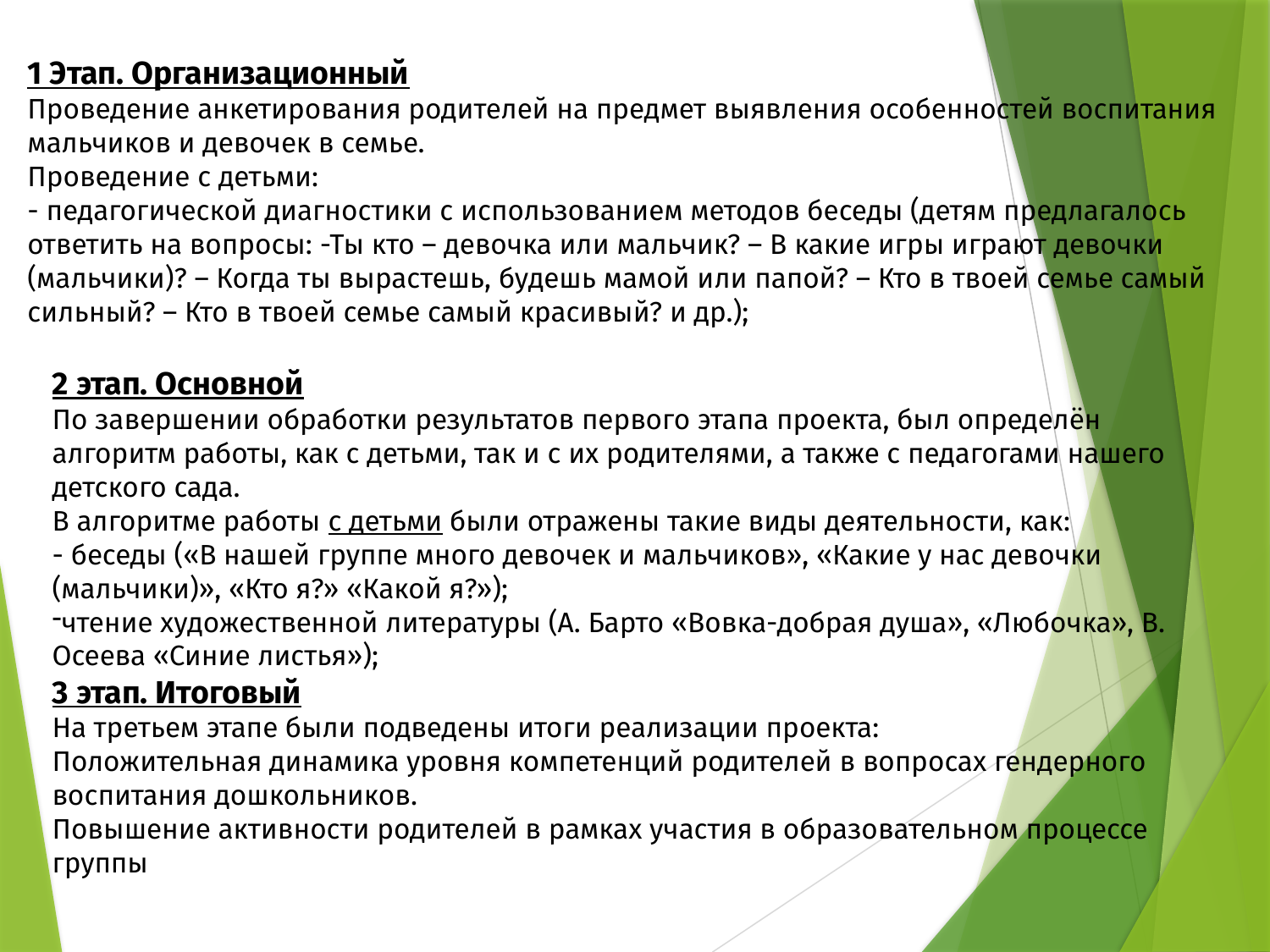

1 Этап. Организационный
Проведение анкетирования родителей на предмет выявления особенностей воспитания мальчиков и девочек в семье.
Проведение с детьми:
- педагогической диагностики с использованием методов беседы (детям предлагалось ответить на вопросы: -Ты кто – девочка или мальчик? – В какие игры играют девочки (мальчики)? – Когда ты вырастешь, будешь мамой или папой? – Кто в твоей семье самый сильный? – Кто в твоей семье самый красивый? и др.);
2 этап. Основной
По завершении обработки результатов первого этапа проекта, был определён алгоритм работы, как с детьми, так и с их родителями, а также с педагогами нашего детского сада.
В алгоритме работы с детьми были отражены такие виды деятельности, как:
- беседы («В нашей группе много девочек и мальчиков», «Какие у нас девочки (мальчики)», «Кто я?» «Какой я?»);
чтение художественной литературы (А. Барто «Вовка-добрая душа», «Любочка», В. Осеева «Синие листья»);
3 этап. Итоговый
На третьем этапе были подведены итоги реализации проекта:
Положительная динамика уровня компетенций родителей в вопросах гендерного воспитания дошкольников.
Повышение активности родителей в рамках участия в образовательном процессе группы